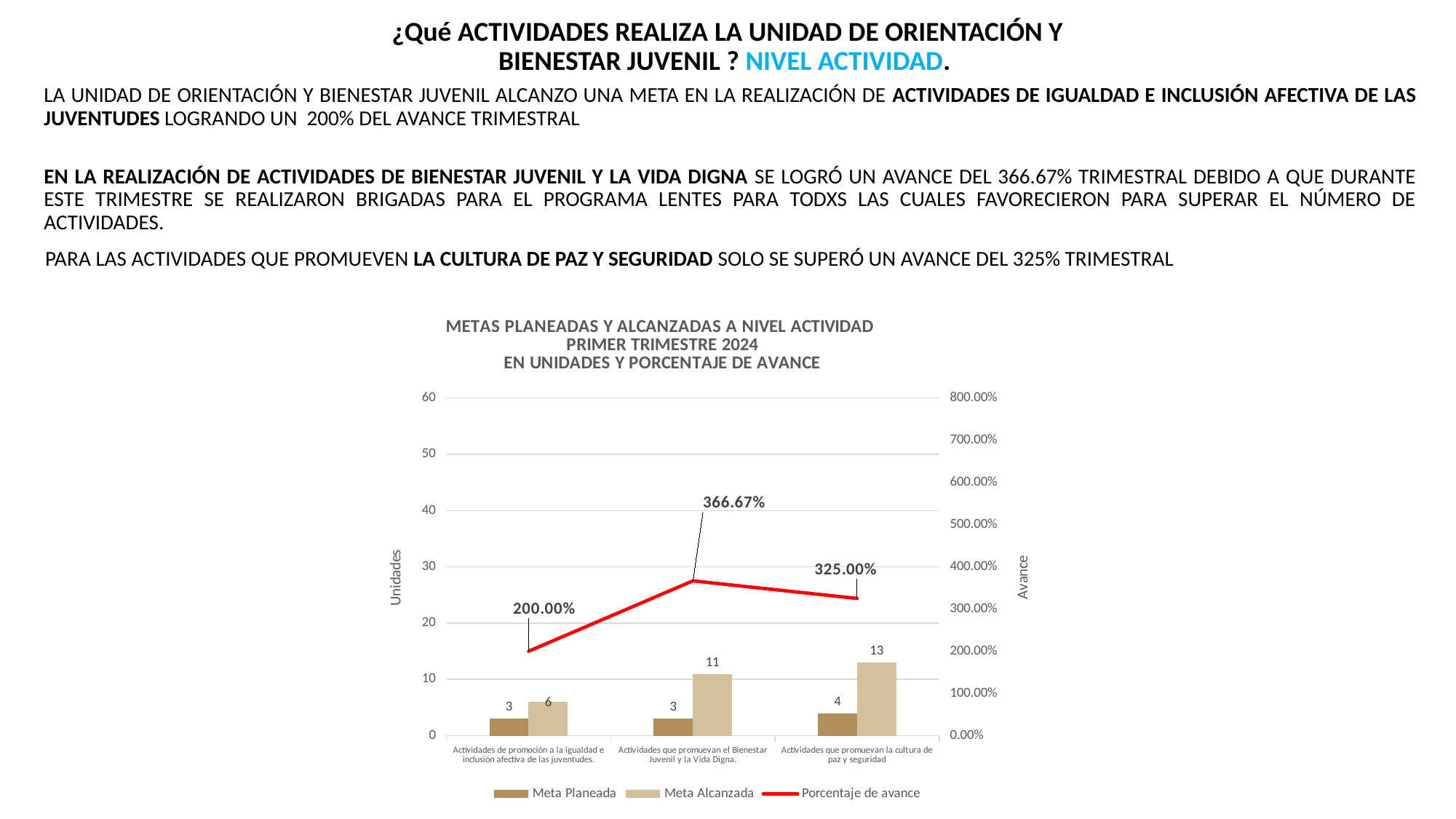

¿Qué ACTIVIDADES REALIZA LA UNIDAD DE ORIENTACIÓN Y BIENESTAR JUVENIL ? NIVEL ACTIVIDAD.
LA UNIDAD DE ORIENTACIÓN Y BIENESTAR JUVENIL ALCANZO UNA META EN LA REALIZACIÓN DE ACTIVIDADES DE IGUALDAD E INCLUSIÓN AFECTIVA DE LAS JUVENTUDES LOGRANDO UN  200% DEL AVANCE TRIMESTRAL
EN LA REALIZACIÓN DE ACTIVIDADES DE BIENESTAR JUVENIL Y LA VIDA DIGNA SE LOGRÓ UN AVANCE DEL 366.67% TRIMESTRAL DEBIDO A QUE DURANTE ESTE TRIMESTRE SE REALIZARON BRIGADAS PARA EL PROGRAMA LENTES PARA TODXS LAS CUALES FAVORECIERON PARA SUPERAR EL NÚMERO DE ACTIVIDADES.
PARA LAS ACTIVIDADES QUE PROMUEVEN LA CULTURA DE PAZ Y SEGURIDAD SOLO SE SUPERÓ UN AVANCE DEL 325% TRIMESTRAL

### Chart: METAS PLANEADAS Y ALCANZADAS A NIVEL ACTIVIDAD
PRIMER TRIMESTRE 2024
EN UNIDADES Y PORCENTAJE DE AVANCE

| Category | Meta Planeada | Meta Alcanzada |  |
|---|---|---|---|
| Actividades de promoción a la igualdad e inclusión afectiva de las juventudes. | 3.0 | 6.0 | 2.0 |
| Actividades que promuevan el Bienestar Juvenil y la Vida Digna. | 3.0 | 11.0 | 3.6666666666666665 |
| Actividades que promuevan la cultura de paz y seguridad | 4.0 | 13.0 | 3.25 |